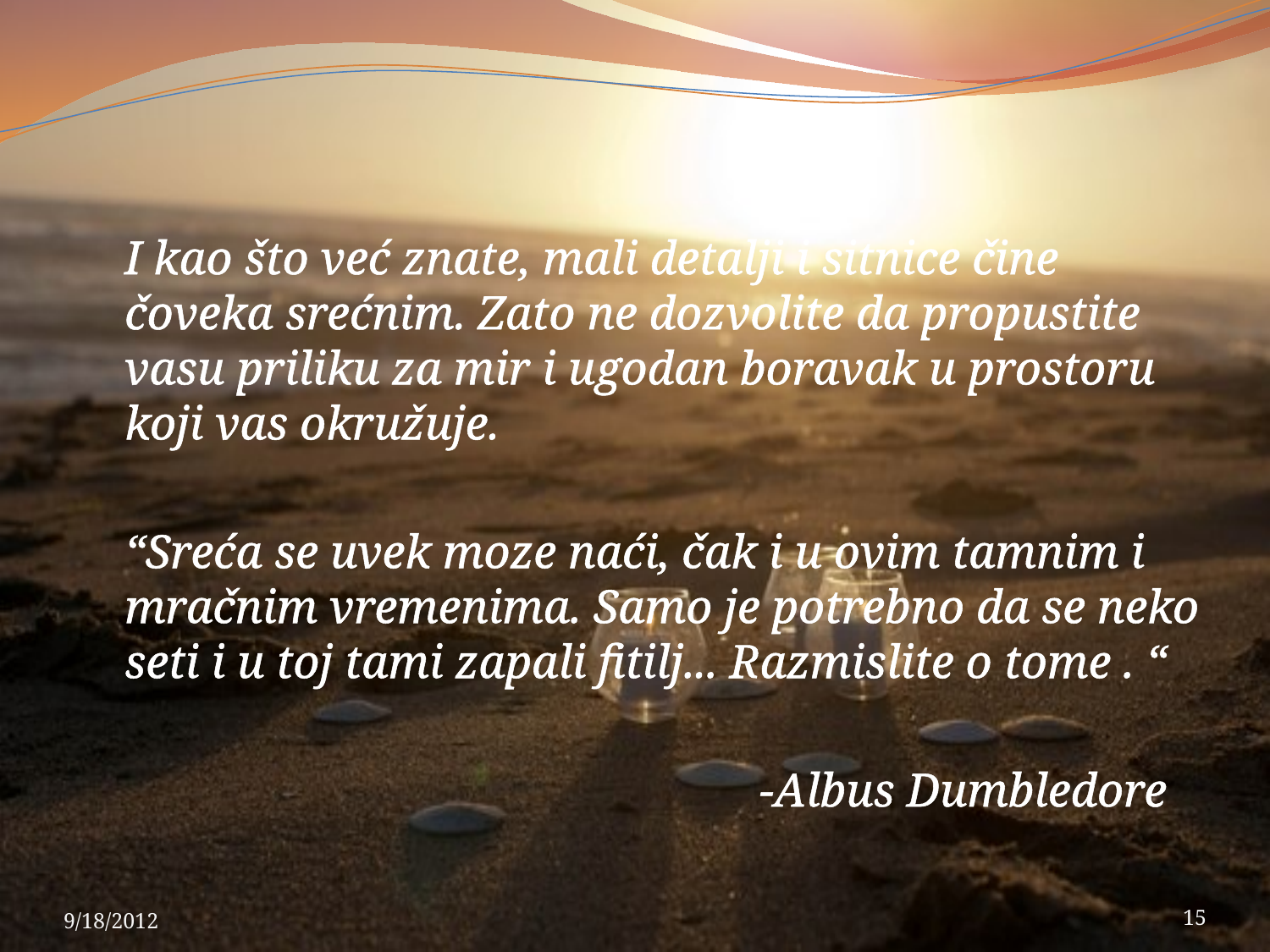

#
	I kao što već znate, mali detalji i sitnice čine čoveka srećnim. Zato ne dozvolite da propustite vasu priliku za mir i ugodan boravak u prostoru koji vas okružuje.

	“Sreća se uvek moze naći, čak i u ovim tamnim i mračnim vremenima. Samo je potrebno da se neko seti i u toj tami zapali fitilj... Razmislite o tome . “

						-Albus Dumbledore
9/18/2012
15